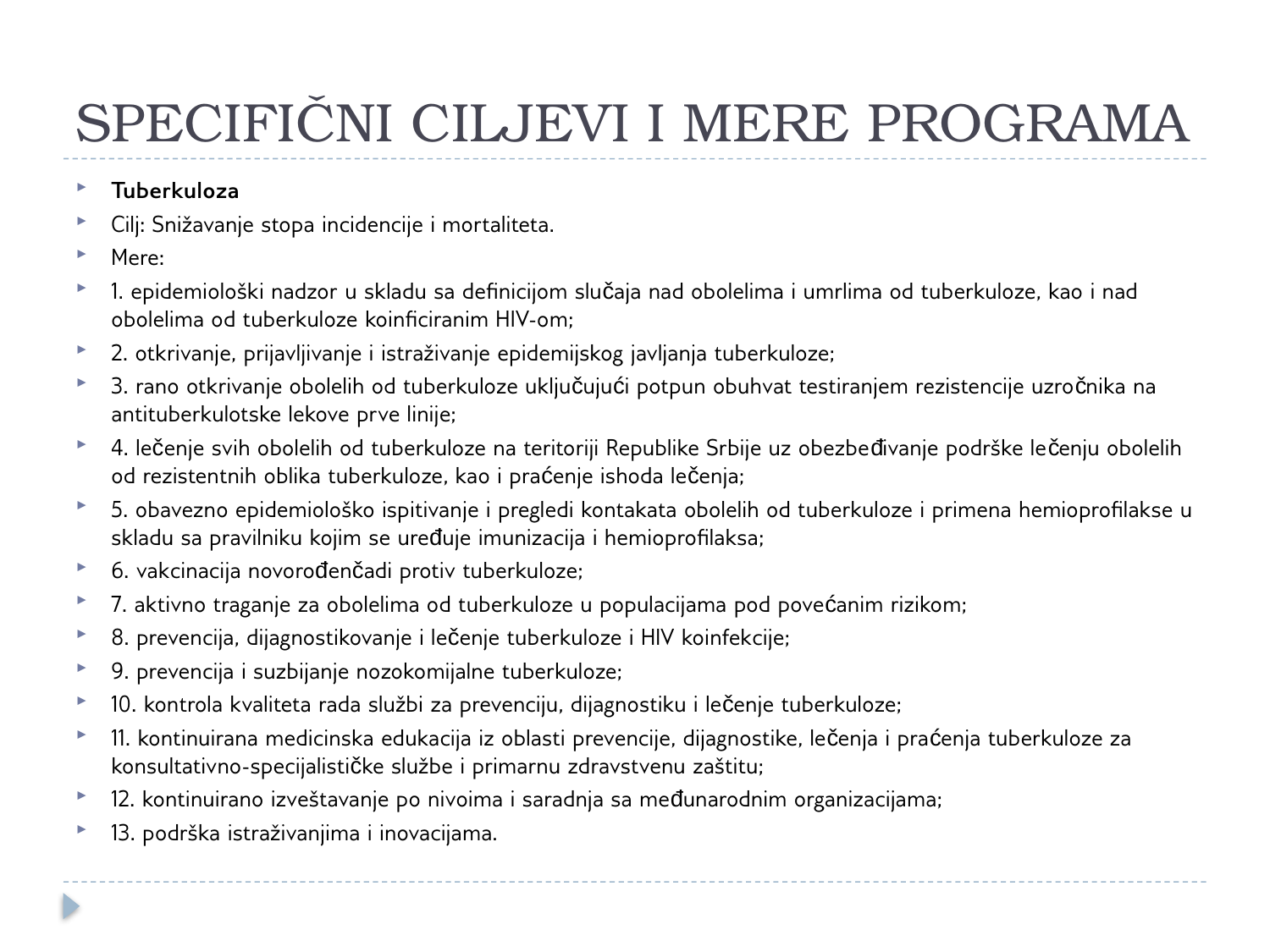

# SPECIFIČNI CILJEVI I MERE PROGRAMA
Tuberkuloza
Cilj: Snižavanje stopa incidencije i mortaliteta.
Mere:
1. epidemiološki nadzor u skladu sa definicijom slučaja nad obolelima i umrlima od tuberkuloze, kao i nad obolelima od tuberkuloze koinficiranim HIV-om;
2. otkrivanje, prijavljivanje i istraživanje epidemijskog javljanja tuberkuloze;
3. rano otkrivanje obolelih od tuberkuloze uključujući potpun obuhvat testiranjem rezistencije uzročnika na antituberkulotske lekove prve linije;
4. lečenje svih obolelih od tuberkuloze na teritoriji Republike Srbije uz obezbeđivanje podrške lečenju obolelih od rezistentnih oblika tuberkuloze, kao i praćenje ishoda lečenja;
5. obavezno epidemiološko ispitivanje i pregledi kontakata obolelih od tuberkuloze i primena hemioprofilakse u skladu sa pravilniku kojim se uređuje imunizacija i hemioprofilaksa;
6. vakcinacija novorođenčadi protiv tuberkuloze;
7. aktivno traganje za obolelima od tuberkuloze u populacijama pod povećanim rizikom;
8. prevencija, dijagnostikovanje i lečenje tuberkuloze i HIV koinfekcije;
9. prevencija i suzbijanje nozokomijalne tuberkuloze;
10. kontrola kvaliteta rada službi za prevenciju, dijagnostiku i lečenje tuberkuloze;
11. kontinuirana medicinska edukacija iz oblasti prevencije, dijagnostike, lečenja i praćenja tuberkuloze za konsultativno-specijalističke službe i primarnu zdravstvenu zaštitu;
12. kontinuirano izveštavanje po nivoima i saradnja sa međunarodnim organizacijama;
13. podrška istraživanjima i inovacijama.